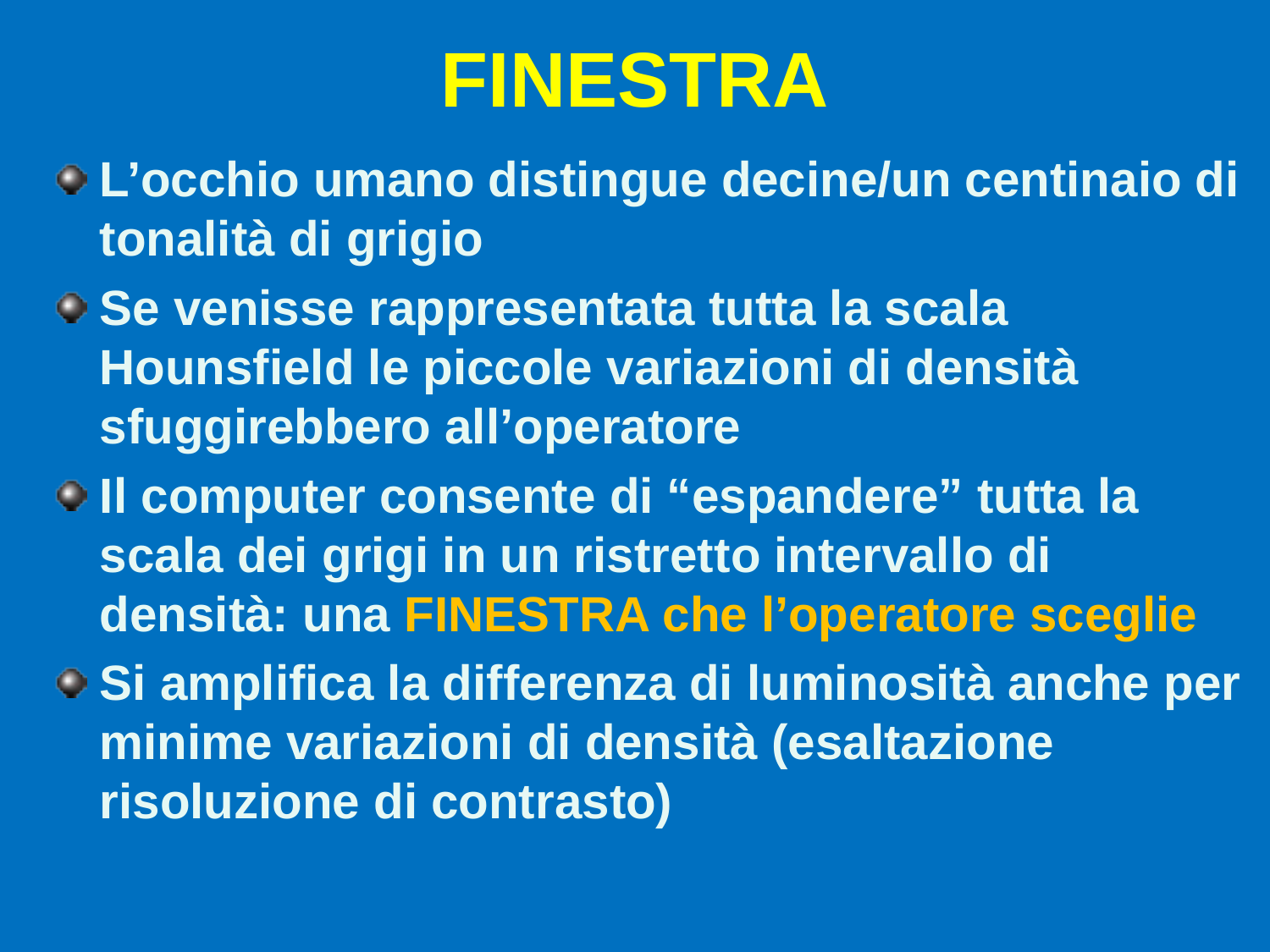

# FINESTRA
L’occhio umano distingue decine/un centinaio di tonalità di grigio
Se venisse rappresentata tutta la scala Hounsfield le piccole variazioni di densità sfuggirebbero all’operatore
Il computer consente di “espandere” tutta la scala dei grigi in un ristretto intervallo di densità: una FINESTRA che l’operatore sceglie
Si amplifica la differenza di luminosità anche per minime variazioni di densità (esaltazione risoluzione di contrasto)